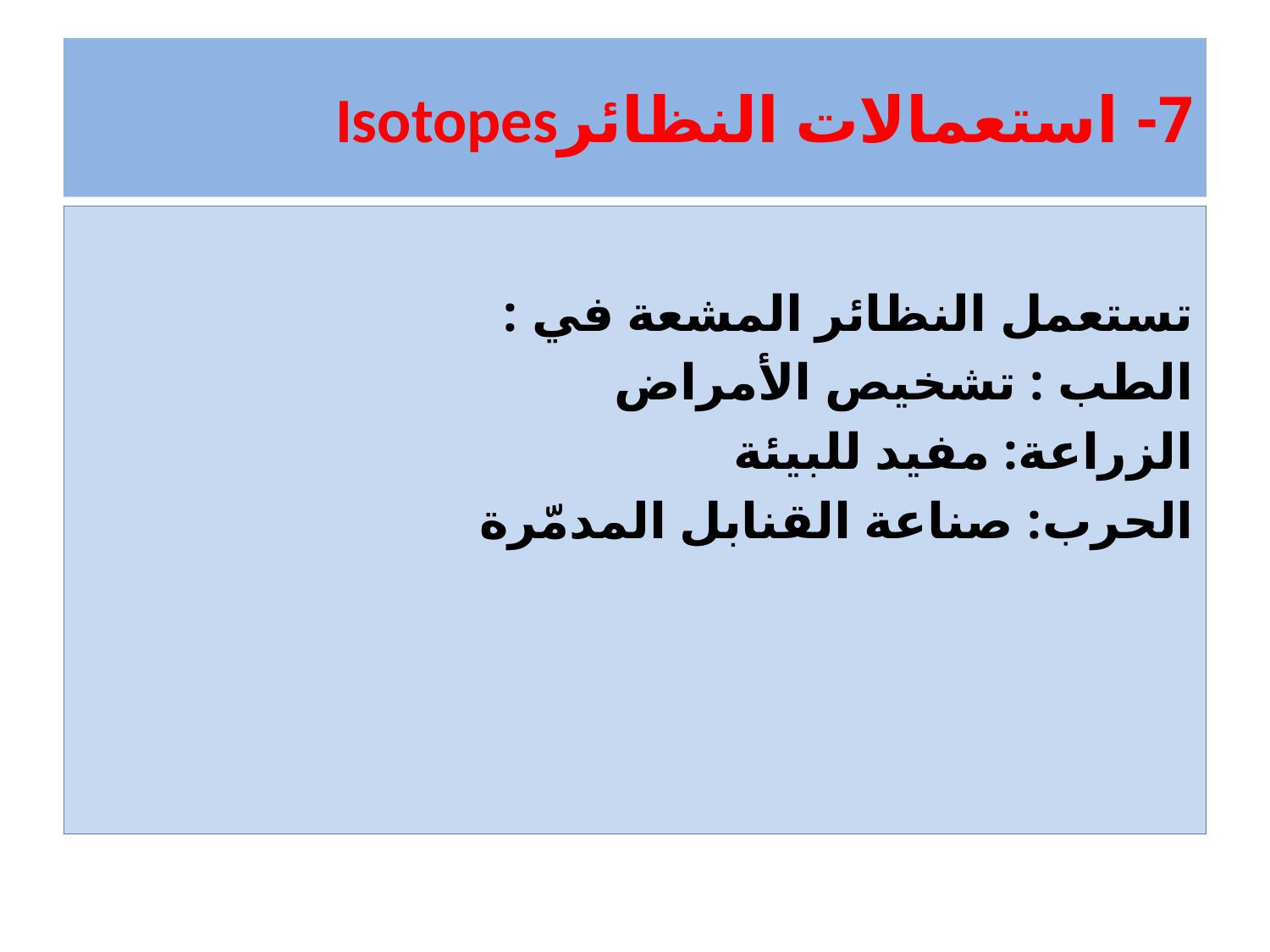

# 7- استعمالات النظائرIsotopes

تستعمل النظائر المشعة في :
الطب : تشخيص الأمراض
الزراعة: مفيد للبيئة
الحرب: صناعة القنابل المدمّرة